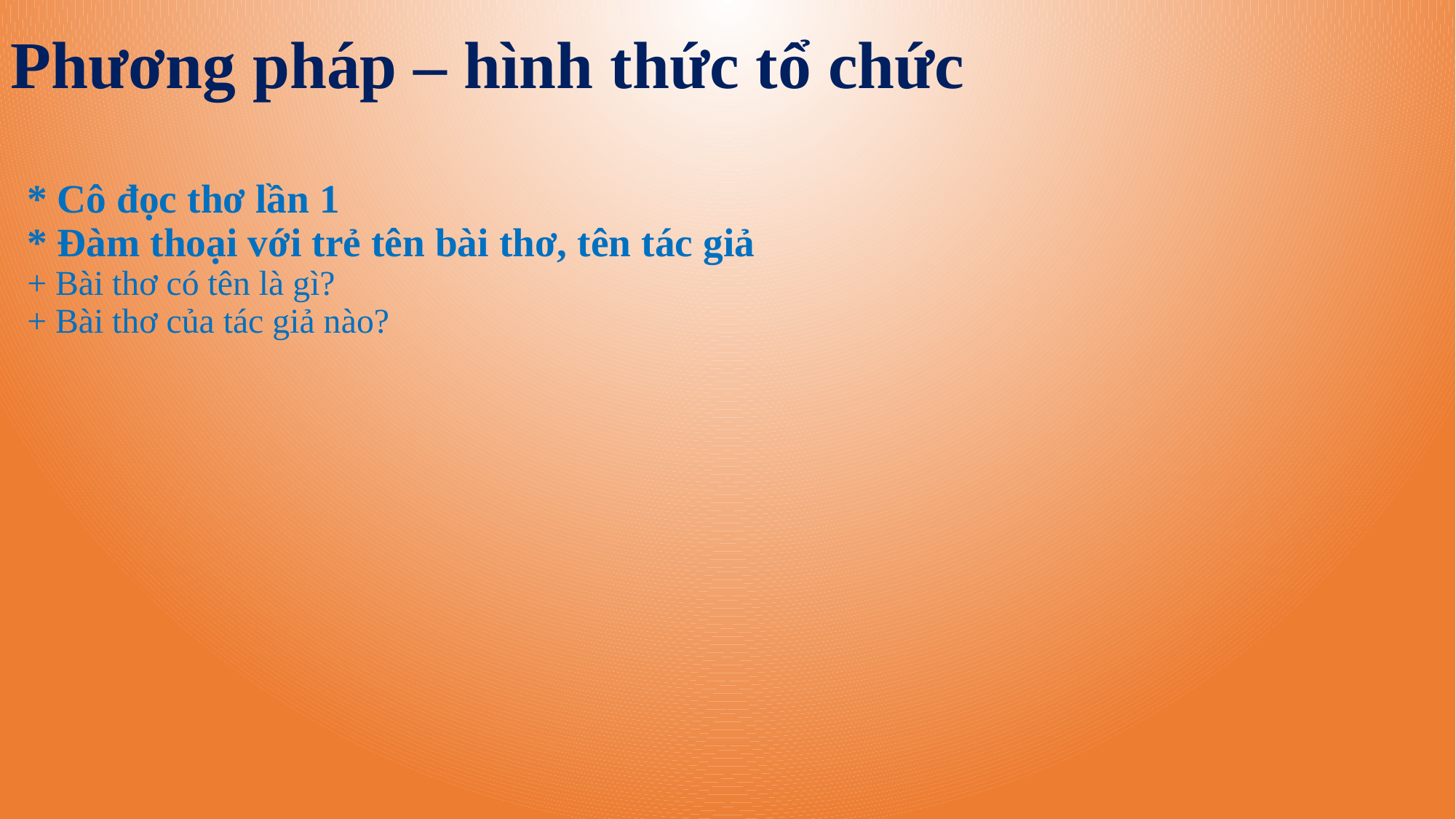

Phương pháp – hình thức tổ chức

# * Cô đọc thơ lần 1 * Đàm thoại với trẻ tên bài thơ, tên tác giả + Bài thơ có tên là gì? + Bài thơ của tác giả nào?